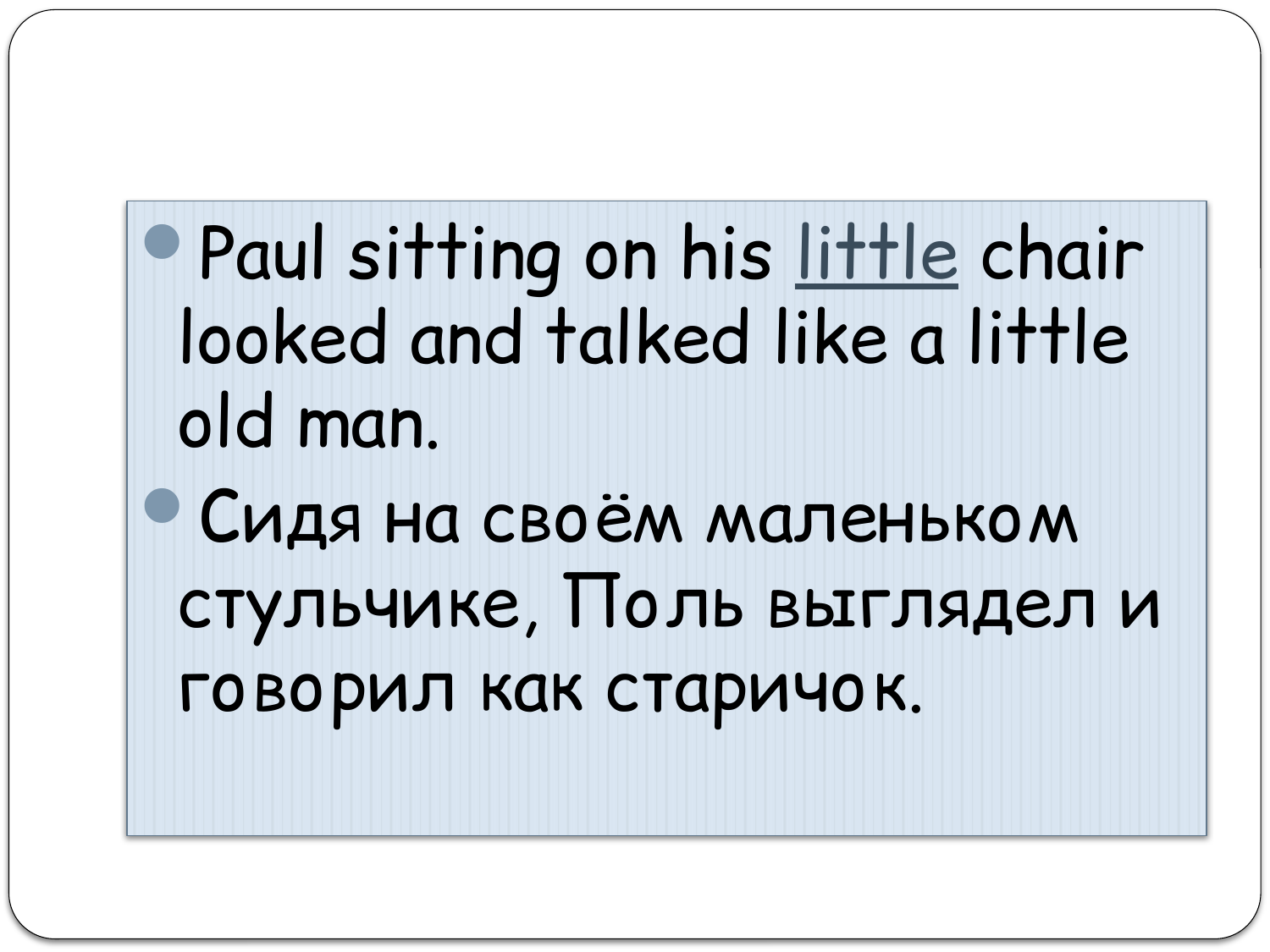

Paul sitting on his little chair looked and talked like a little old man.
Сидя на своём маленьком стульчике, Поль выглядел и говорил как старичок.